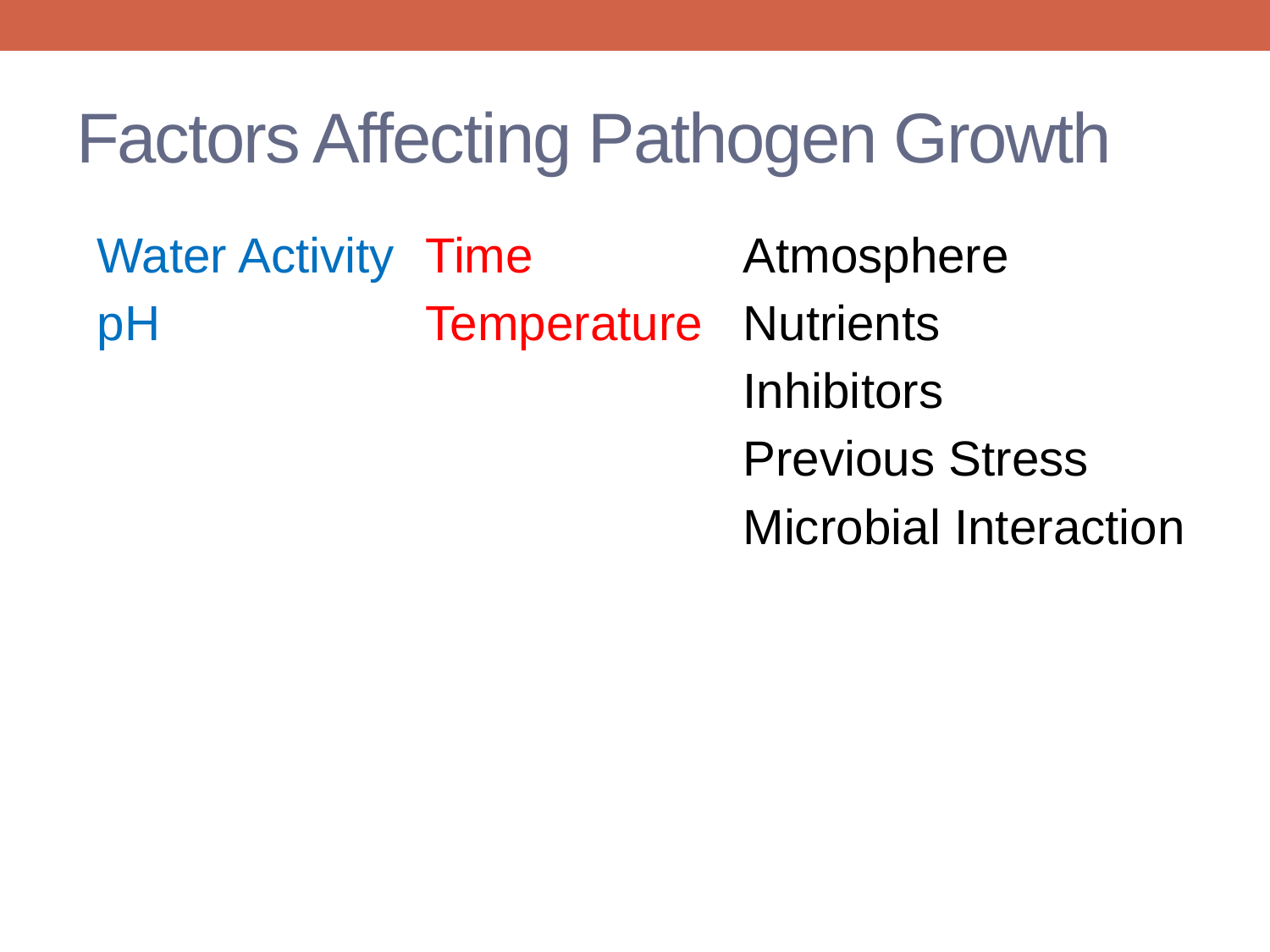

# Factors Affecting Pathogen Growth
| Water Activity | Time | Atmosphere |
| --- | --- | --- |
| pH | Temperature | Nutrients |
|  |  | Inhibitors |
|  |  | Previous Stress |
|  |  | Microbial Interaction |